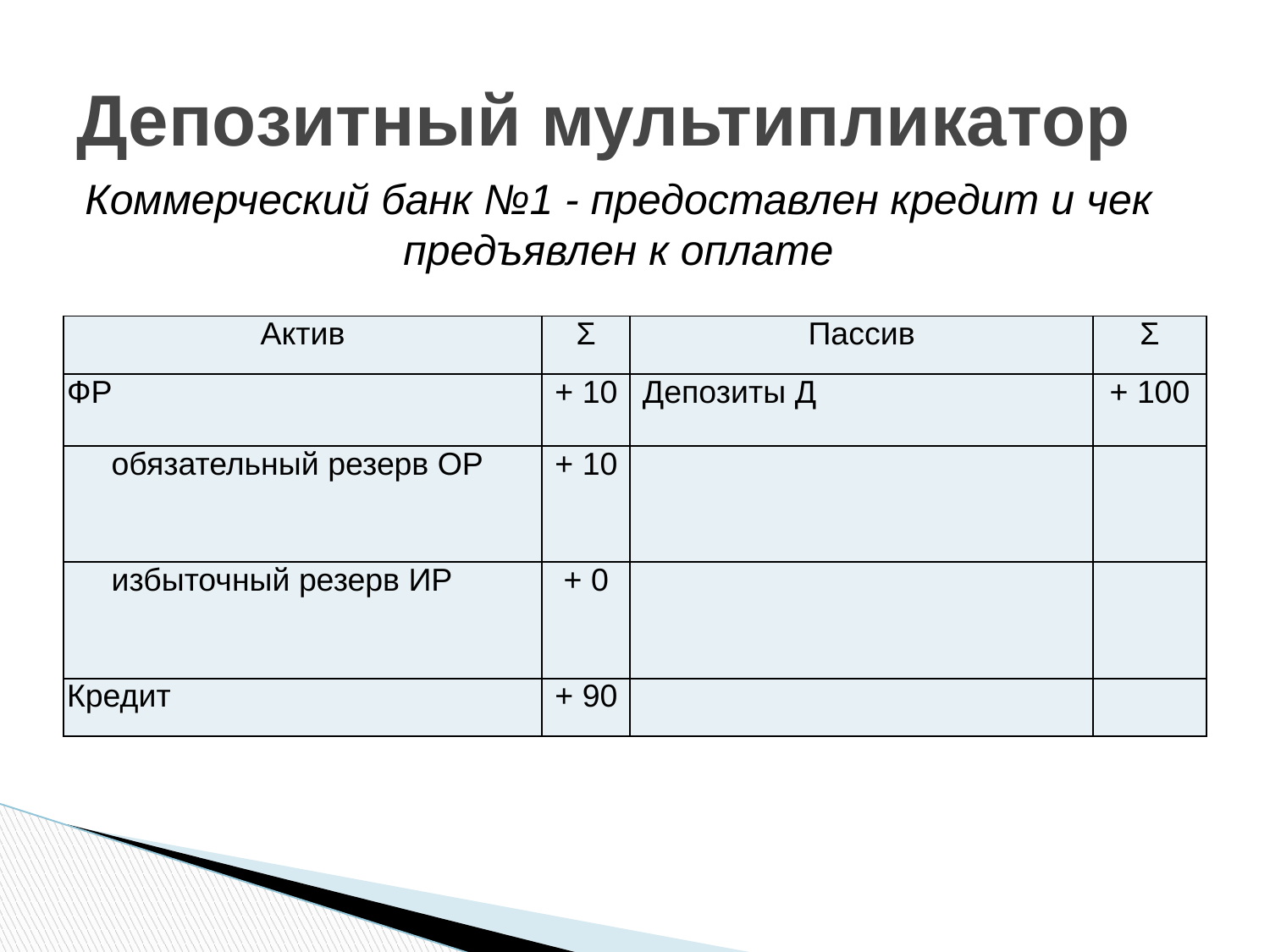

# Депозитный мультипликатор
Коммерческий банк №1 - предоставлен кредит и чек предъявлен к оплате
| Актив | Σ | Пассив | Σ |
| --- | --- | --- | --- |
| ФР | + 10 | Депозиты Д | + 100 |
| обязательный резерв ОР | + 10 |  |  |
| избыточный резерв ИР | + 0 |  |  |
| Кредит | + 90 |  |  |